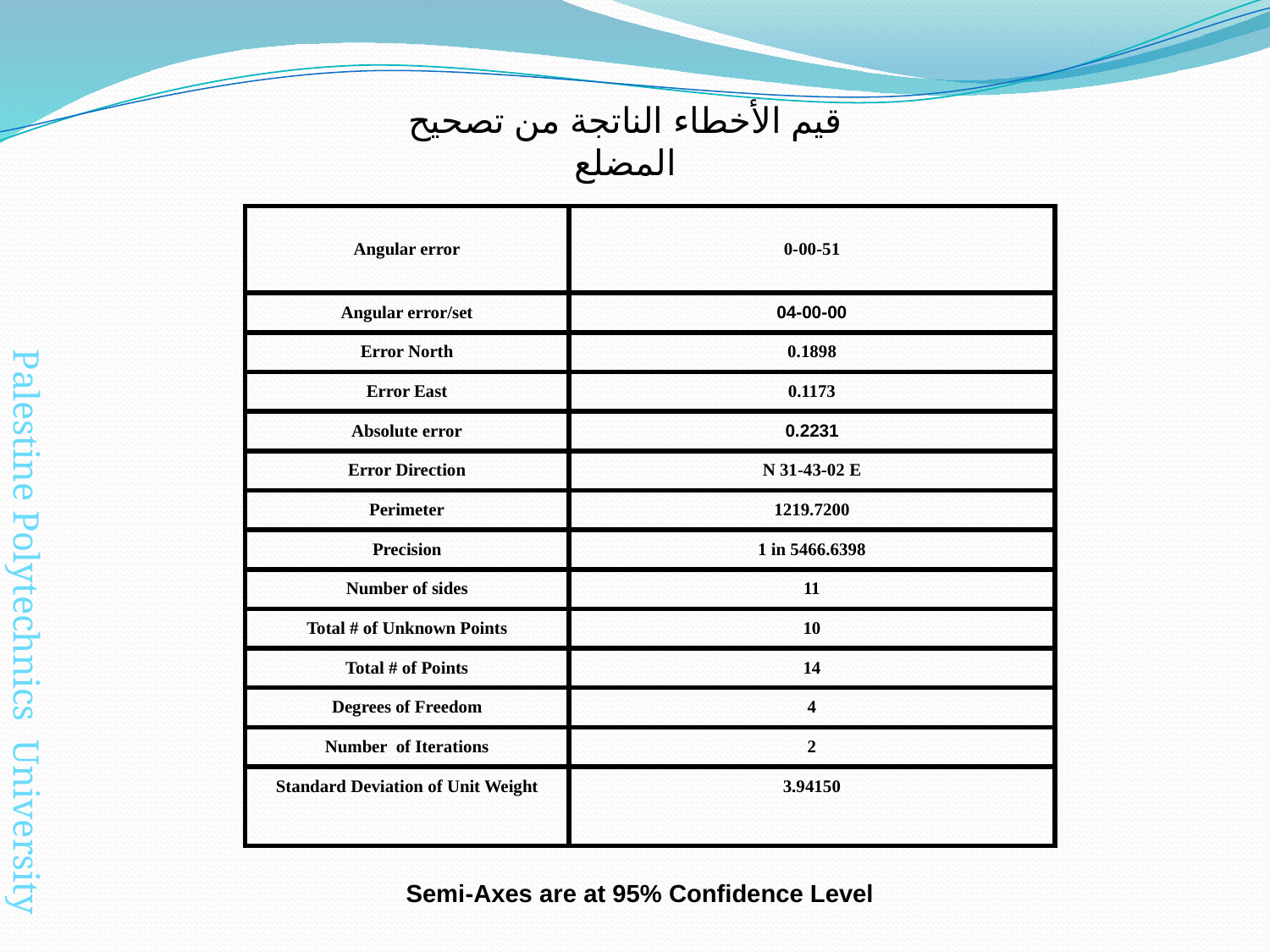

قيم الأخطاء الناتجة من تصحيح المضلع

| Angular error | 0-00-51 |
| --- | --- |
| Angular error/set | 04-00-00 |
| Error North | 0.1898 |
| Error East | 0.1173 |
| Absolute error | 0.2231 |
| Error Direction | N 31-43-02 E |
| Perimeter | 1219.7200 |
| Precision | 1 in 5466.6398 |
| Number of sides | 11 |
| Total # of Unknown Points | 10 |
| Total # of Points | 14 |
| Degrees of Freedom | 4 |
| Number of Iterations | 2 |
| Standard Deviation of Unit Weight | 3.94150 |
Palestine Polytechnics  University
Semi-Axes are at 95% Confidence Level